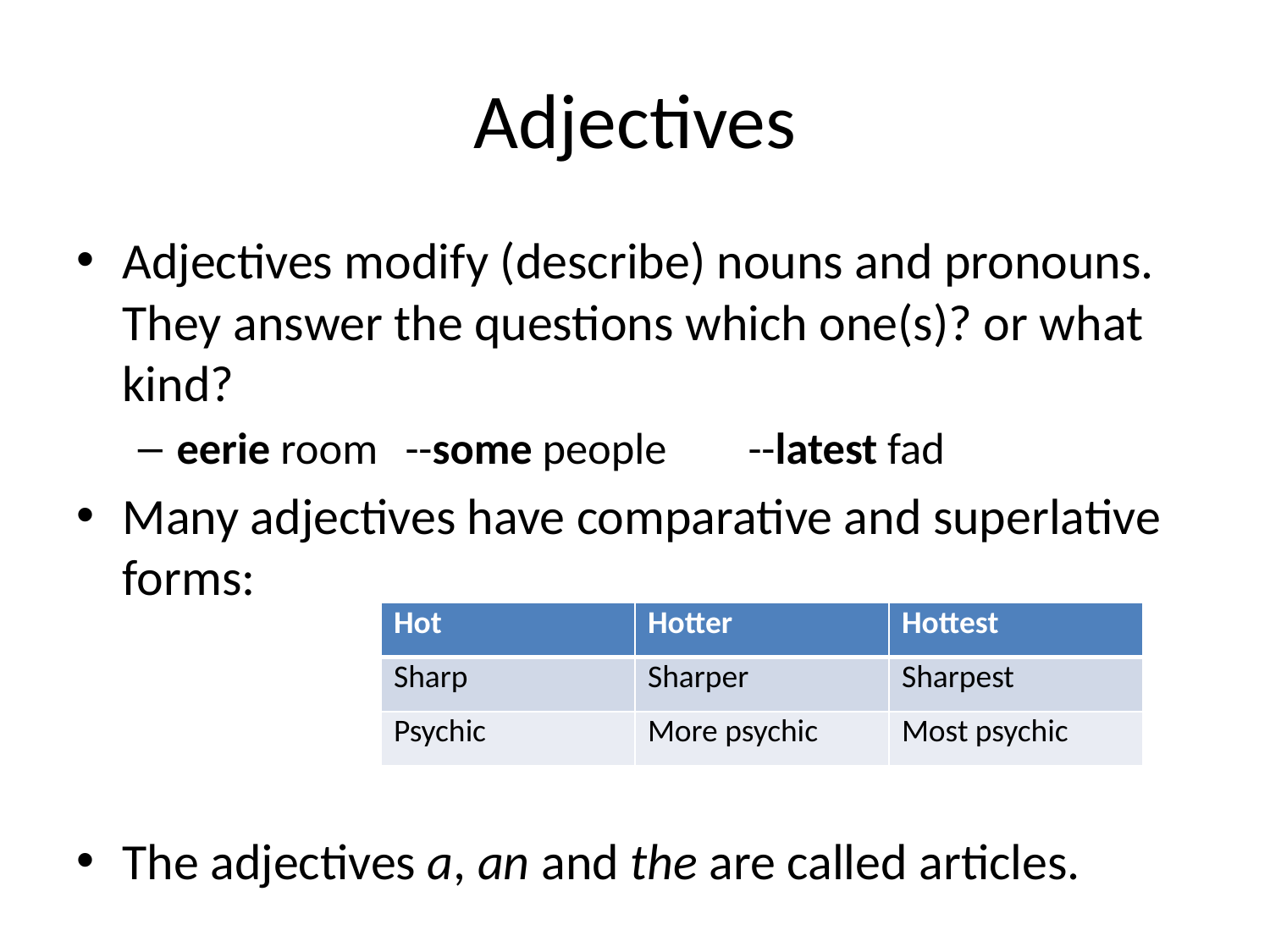

# Adjectives
Adjectives modify (describe) nouns and pronouns. They answer the questions which one(s)? or what kind?
eerie room	--some people	--latest fad
Many adjectives have comparative and superlative forms:

The adjectives a, an and the are called articles.

| Hot | Hotter | Hottest |
| --- | --- | --- |
| Sharp | Sharper | Sharpest |
| Psychic | More psychic | Most psychic |